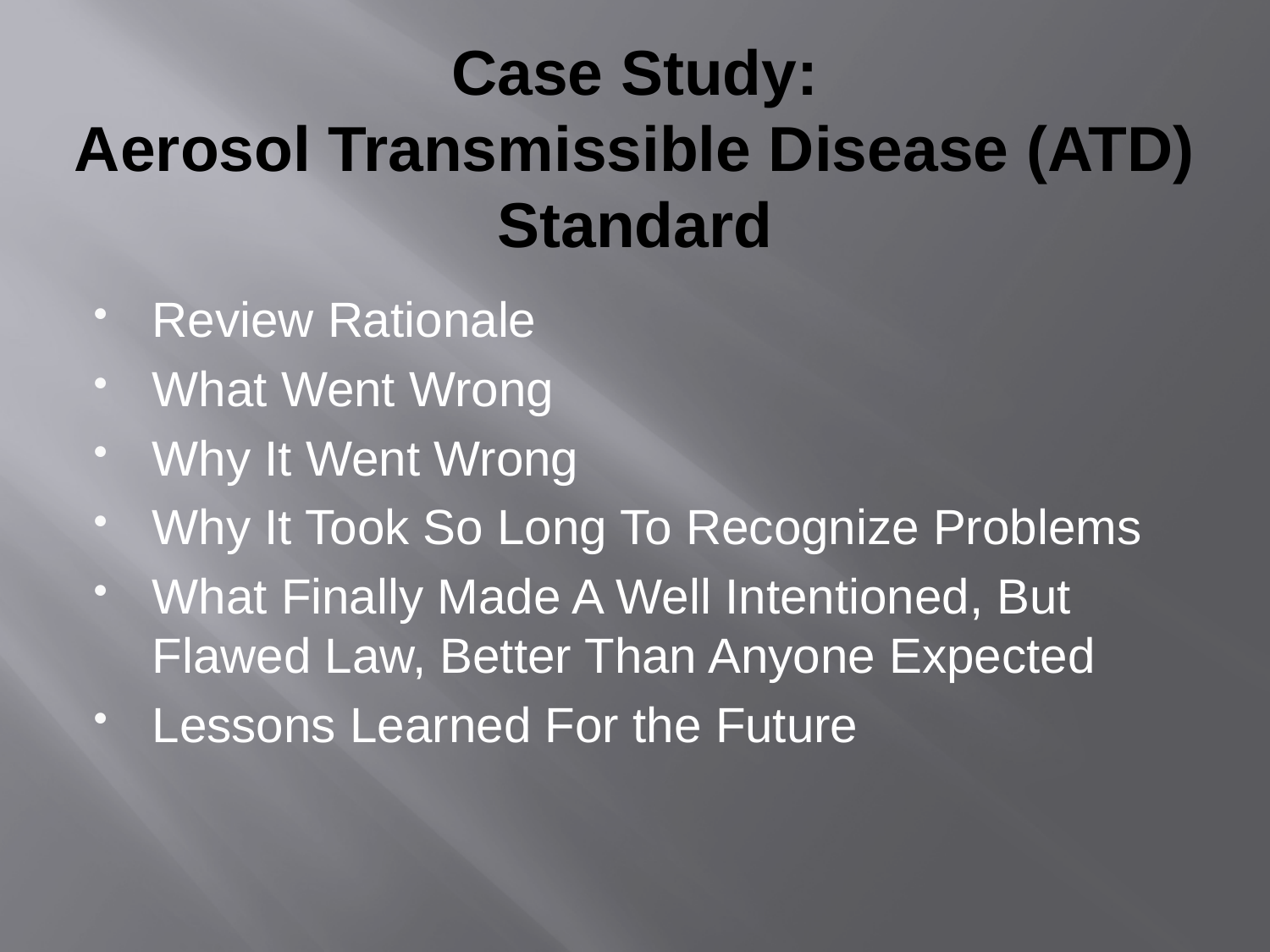

# Case Study: Aerosol Transmissible Disease (ATD) Standard
Review Rationale
What Went Wrong
Why It Went Wrong
Why It Took So Long To Recognize Problems
What Finally Made A Well Intentioned, But Flawed Law, Better Than Anyone Expected
Lessons Learned For the Future